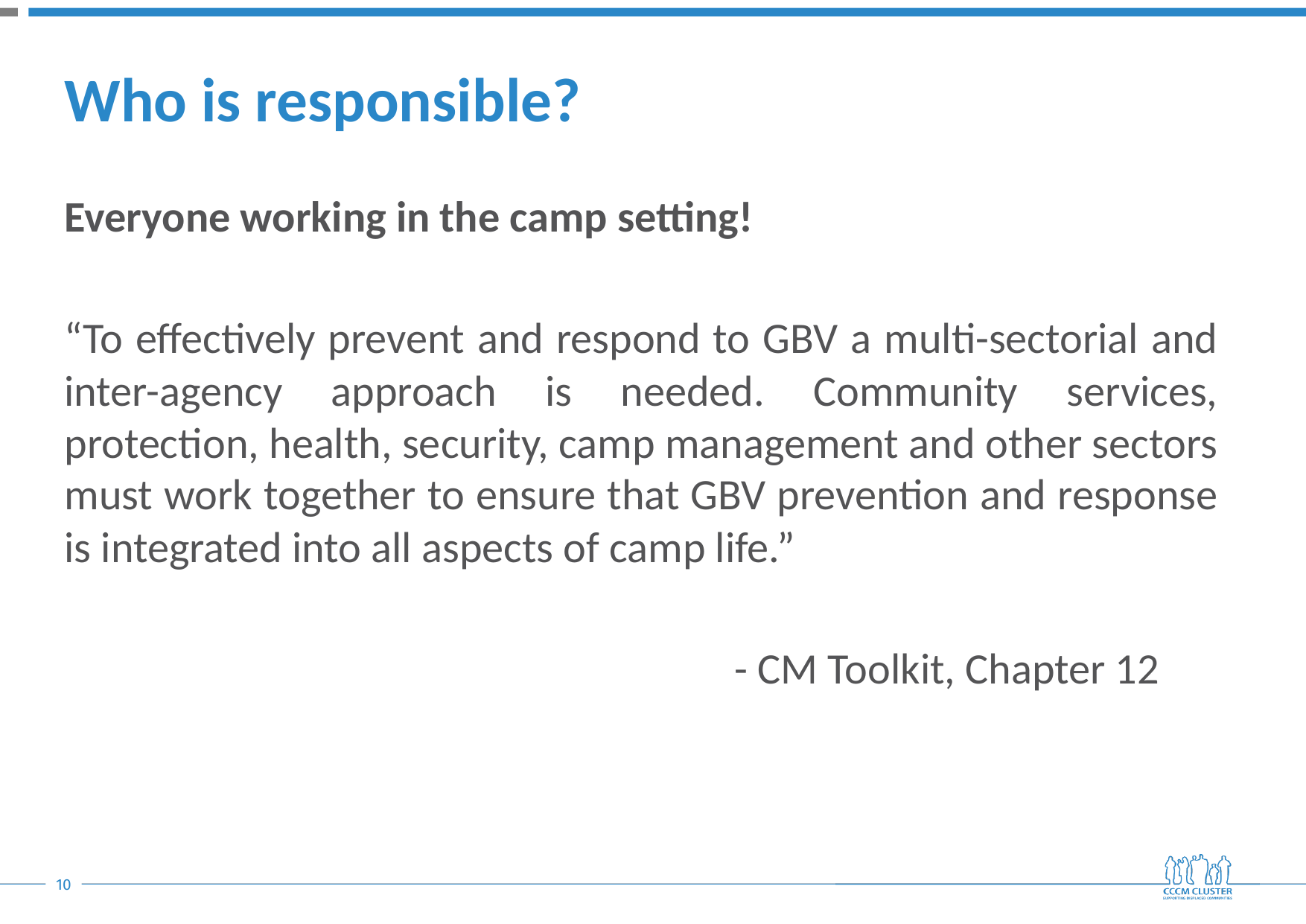

# Who is responsible?
Everyone working in the camp setting!

“To effectively prevent and respond to GBV a multi-sectorial and inter-agency approach is needed. Community services, protection, health, security, camp management and other sectors must work together to ensure that GBV prevention and response is integrated into all aspects of camp life.”

						- CM Toolkit, Chapter 12